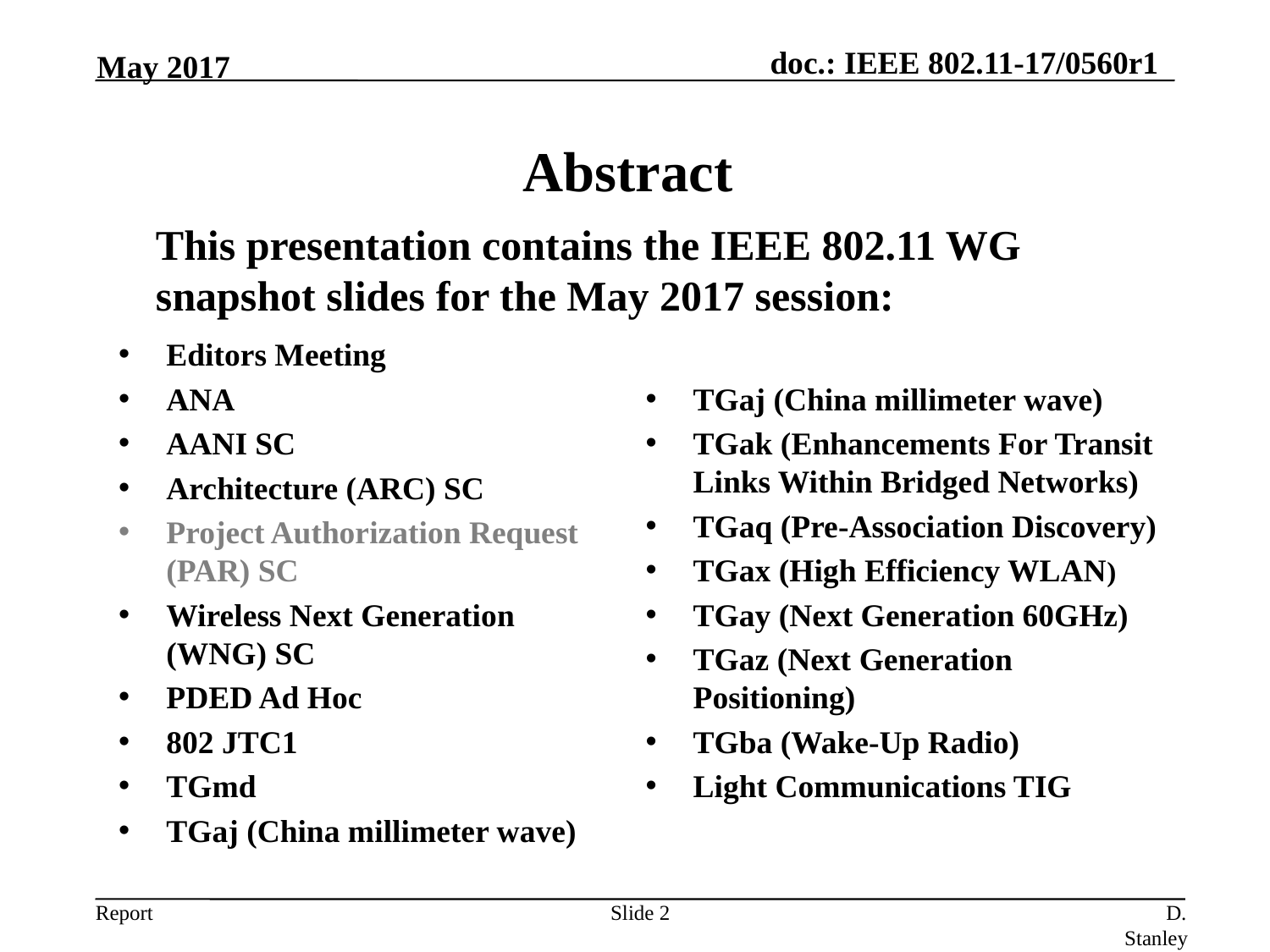

May 2017
# Abstract
	This presentation contains the IEEE 802.11 WG snapshot slides for the May 2017 session:

Editors Meeting
ANA
AANI SC
Architecture (ARC) SC
Project Authorization Request (PAR) SC
Wireless Next Generation
(WNG) SC
PDED Ad Hoc
802 JTC1
TGmd
TGaj (China millimeter wave)

TGaj (China millimeter wave)
TGak (Enhancements For Transit Links Within Bridged Networks)
TGaq (Pre-Association Discovery)
TGax (High Efficiency WLAN)
TGay (Next Generation 60GHz)
TGaz (Next Generation Positioning)
TGba (Wake-Up Radio)
Light Communications TIG

Slide 2
D. Stanley, HP Enterprise